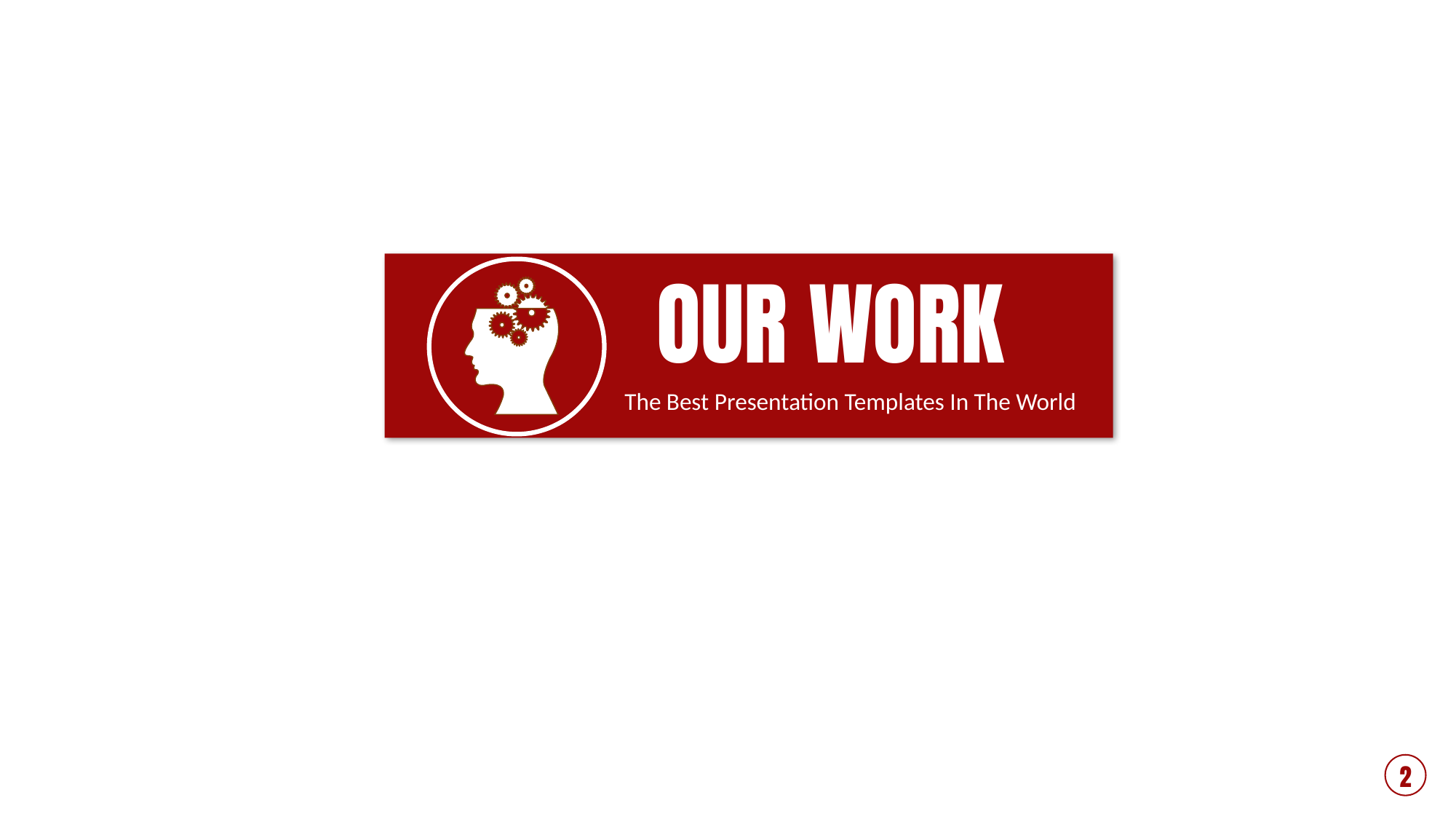

OUR WORK

The Best Presentation Templates In The World

2